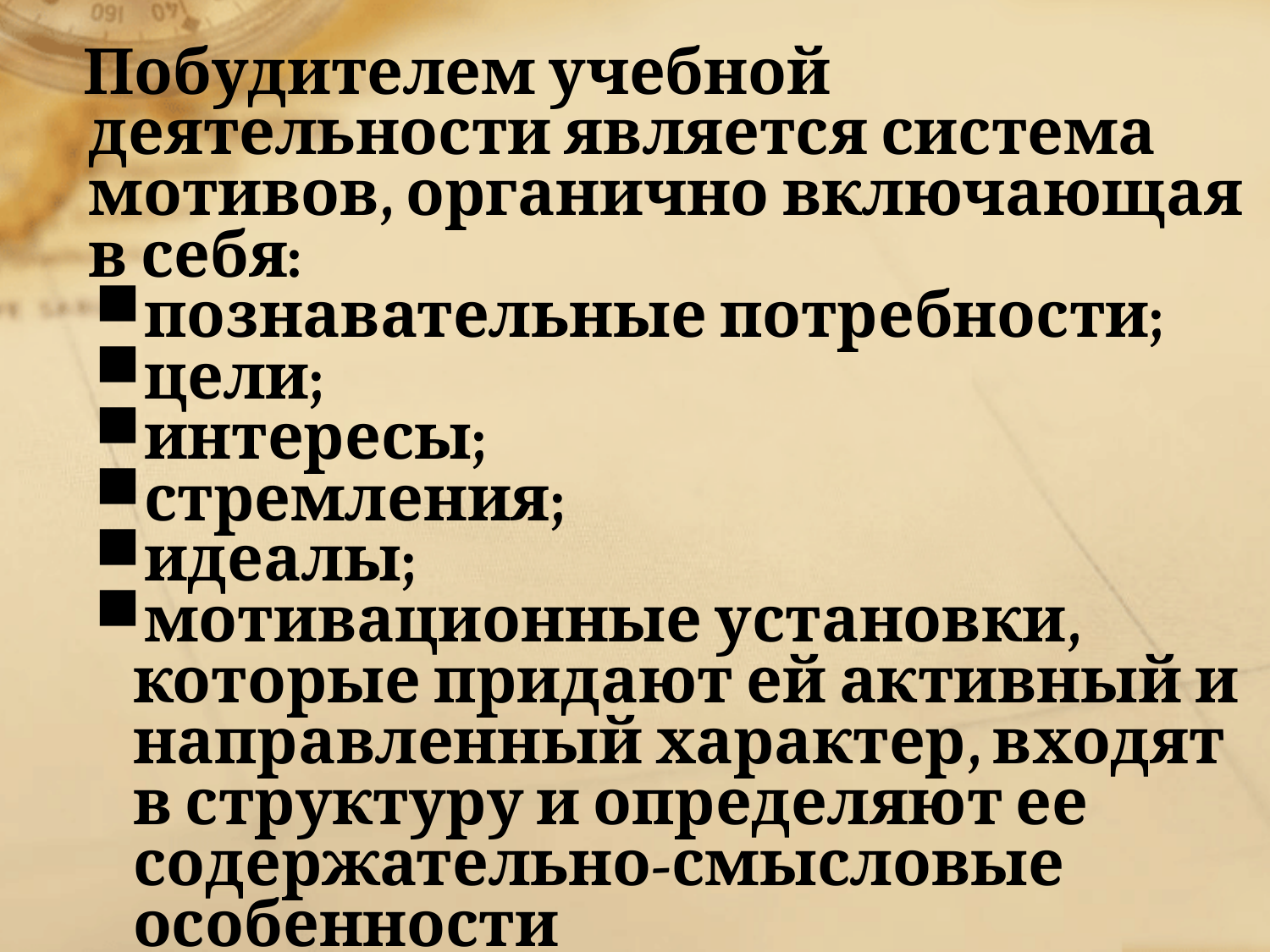

Побудителем учебной деятельности является система мотивов, органично включающая в себя:
познавательные потребности;
цели;
интересы;
стремления;
идеалы;
мотивационные установки, которые придают ей активный и направленный характер, входят в структуру и определяют ее содержательно-смысловые особенности
стимулы

#